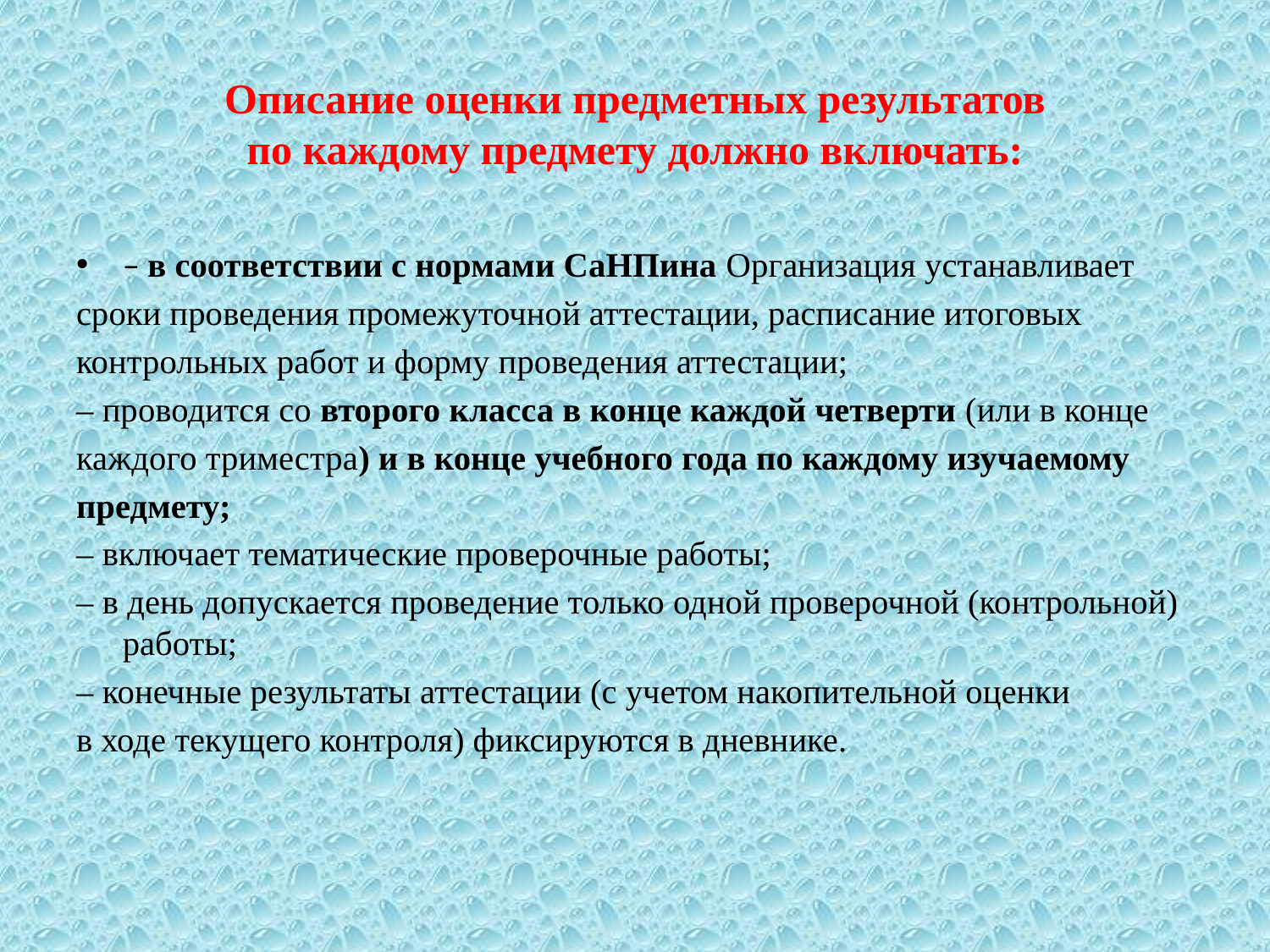

# Описание оценки предметных результатов по каждому предмету должно включать:

– в соответствии с нормами СаНПина Организация устанавливает
сроки проведения промежуточной аттестации, расписание итоговых
контрольных работ и форму проведения аттестации;
– проводится со второго класса в конце каждой четверти (или в конце
каждого триместра) и в конце учебного года по каждому изучаемому
предмету;
– включает тематические проверочные работы;
– в день допускается проведение только одной проверочной (контрольной) работы;
– конечные результаты аттестации (с учетом накопительной оценки
в ходе текущего контроля) фиксируются в дневнике.